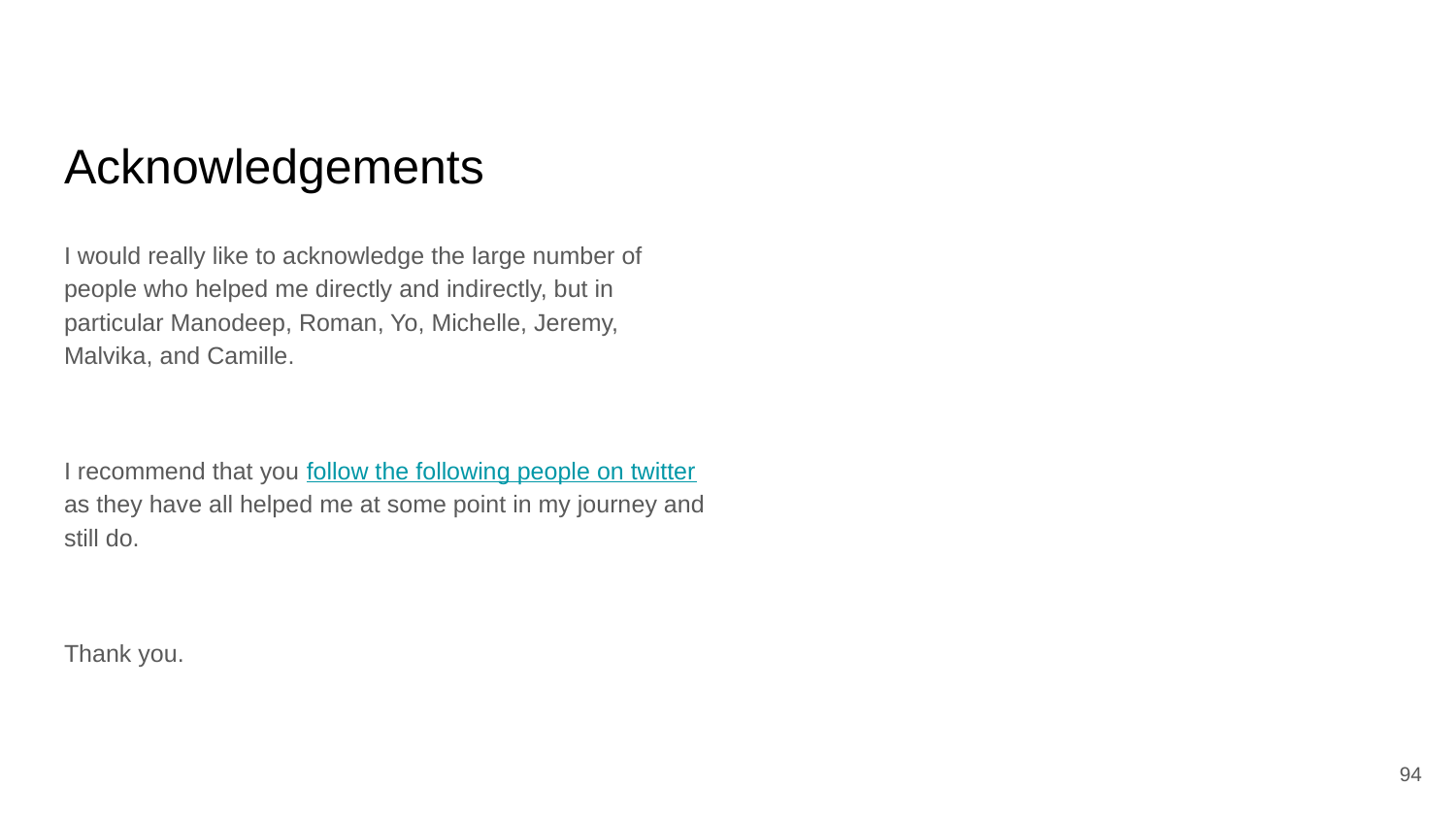

# Acknowledgements
I would really like to acknowledge the large number of people who helped me directly and indirectly, but in particular Manodeep, Roman, Yo, Michelle, Jeremy, Malvika, and Camille.

I recommend that you follow the following people on twitter as they have all helped me at some point in my journey and still do.

Thank you.

94